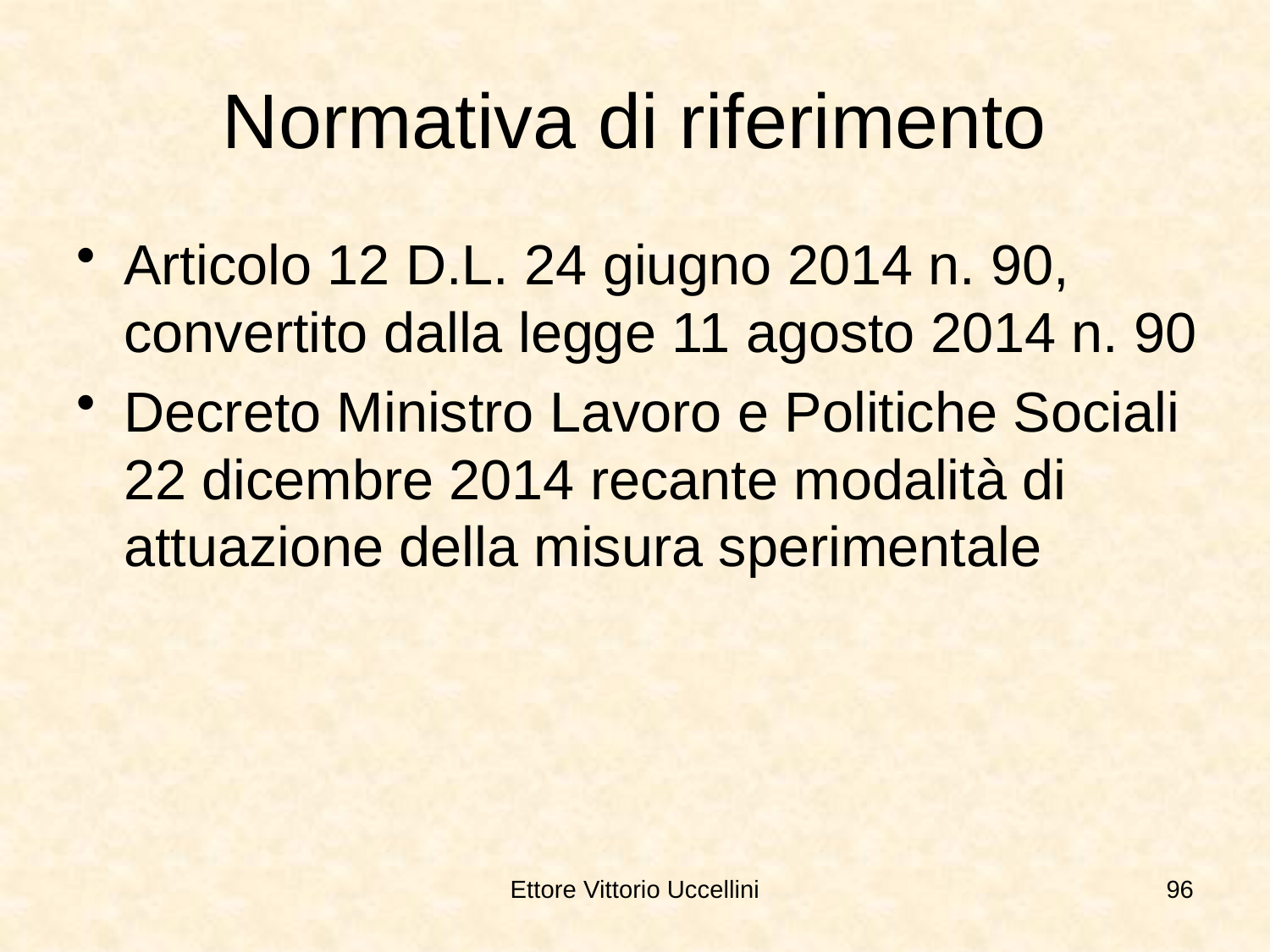

# Normativa di riferimento
Articolo 12 D.L. 24 giugno 2014 n. 90, convertito dalla legge 11 agosto 2014 n. 90
Decreto Ministro Lavoro e Politiche Sociali 22 dicembre 2014 recante modalità di attuazione della misura sperimentale

Ettore Vittorio Uccellini
96